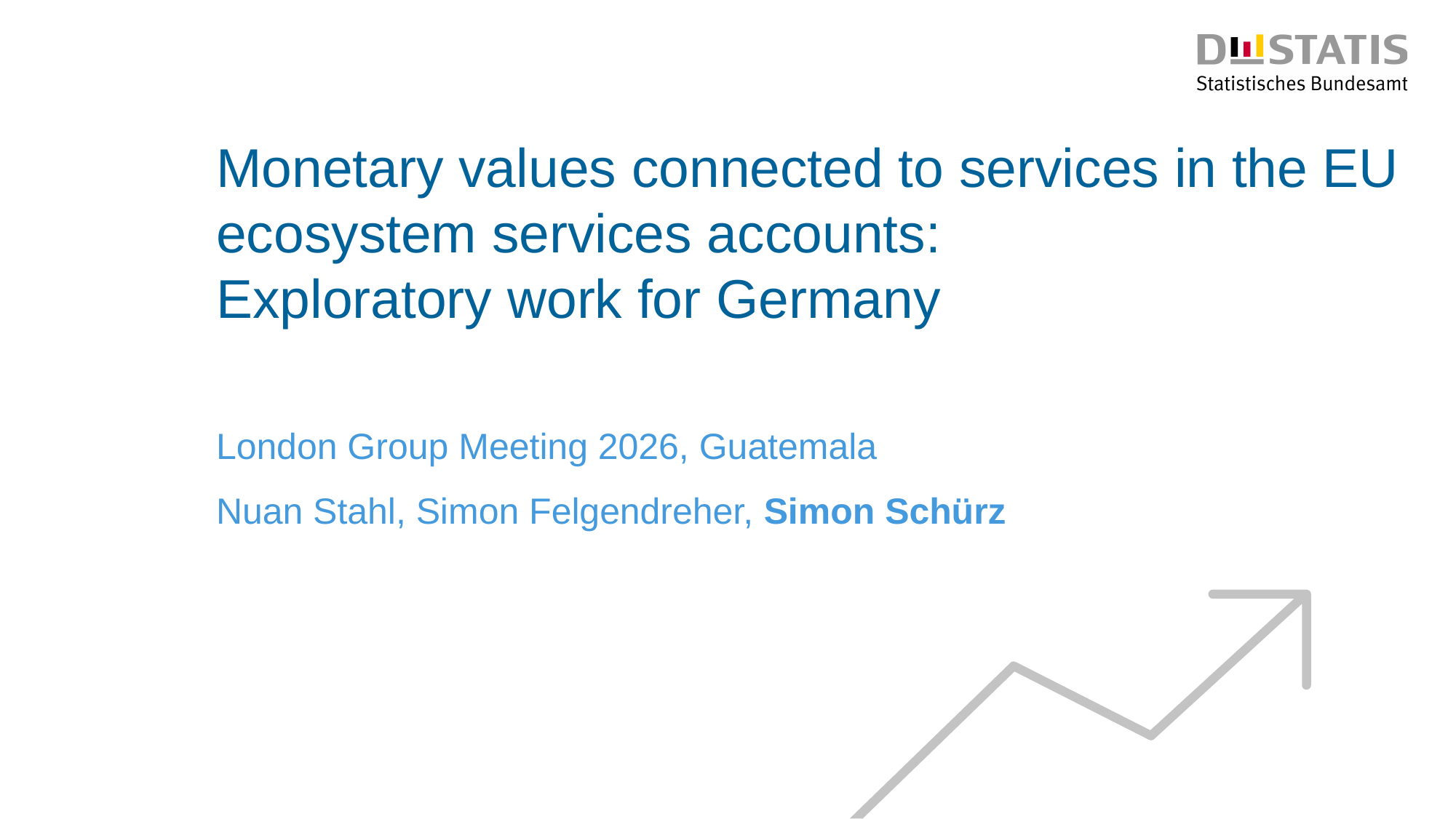

# Monetary values connected to services in the EU ecosystem services accounts: Exploratory work for Germany
London Group Meeting 2026, Guatemala
Nuan Stahl, Simon Felgendreher, Simon Schürz